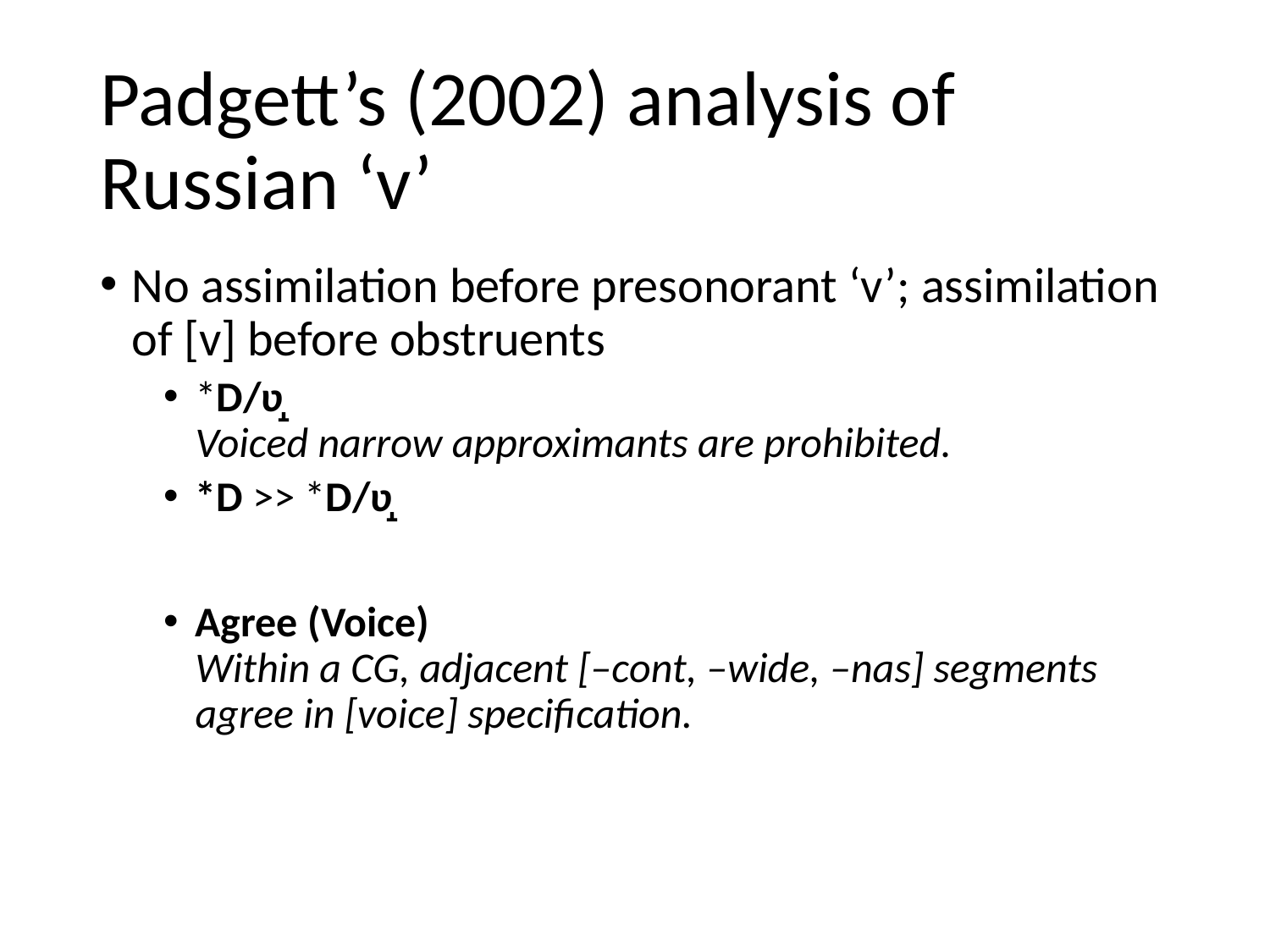

# Padgett’s (2002) analysis of Russian ‘v’
No assimilation before presonorant ‘v’; assimilation of [v] before obstruents
*D/ʋ̝
Voiced narrow approximants are prohibited.
*D >> *D/ʋ̝

Agree (Voice)
Within a CG, adjacent [–cont, –wide, –nas] segments agree in [voice] specification.